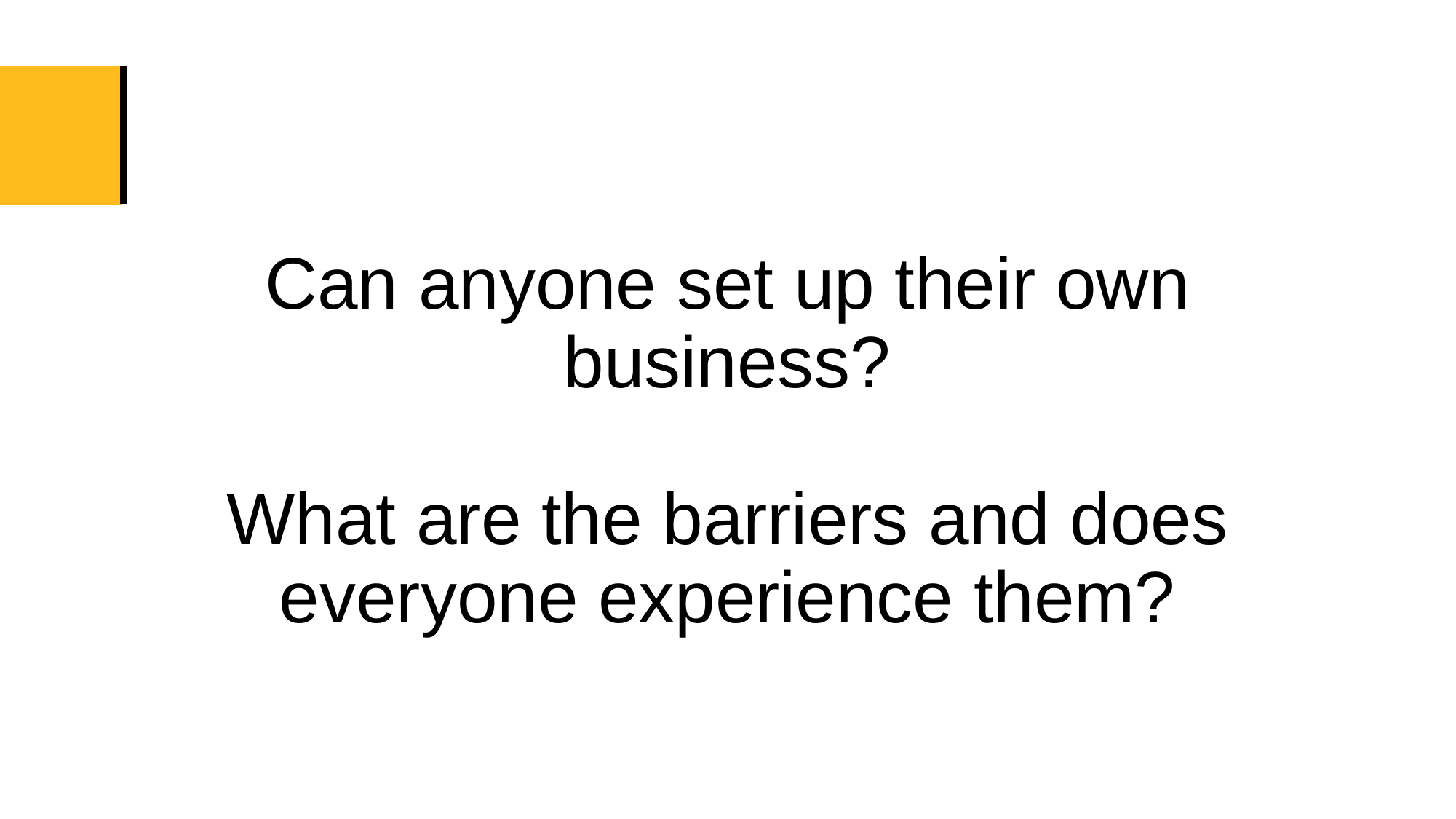

# Can anyone set up their own business? What are the barriers and does everyone experience them?